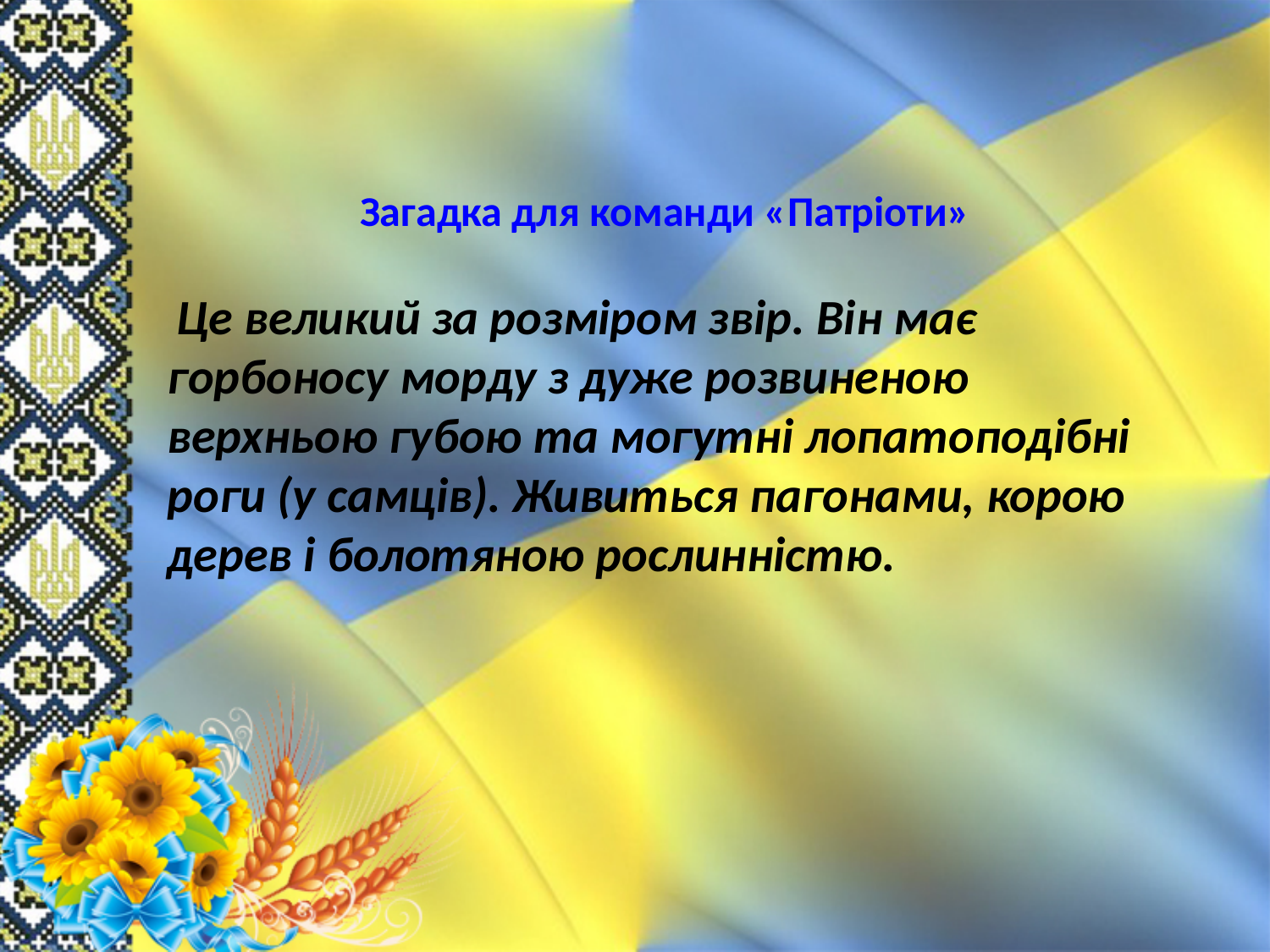

Загадка для команди «Патріоти»

 Це великий за розміром звір. Він має горбоносу морду з дуже розвиненою верхньою губою та могутні лопатоподібні роги (у самців). Живиться пагонами, корою дерев і болотяною рослинністю.